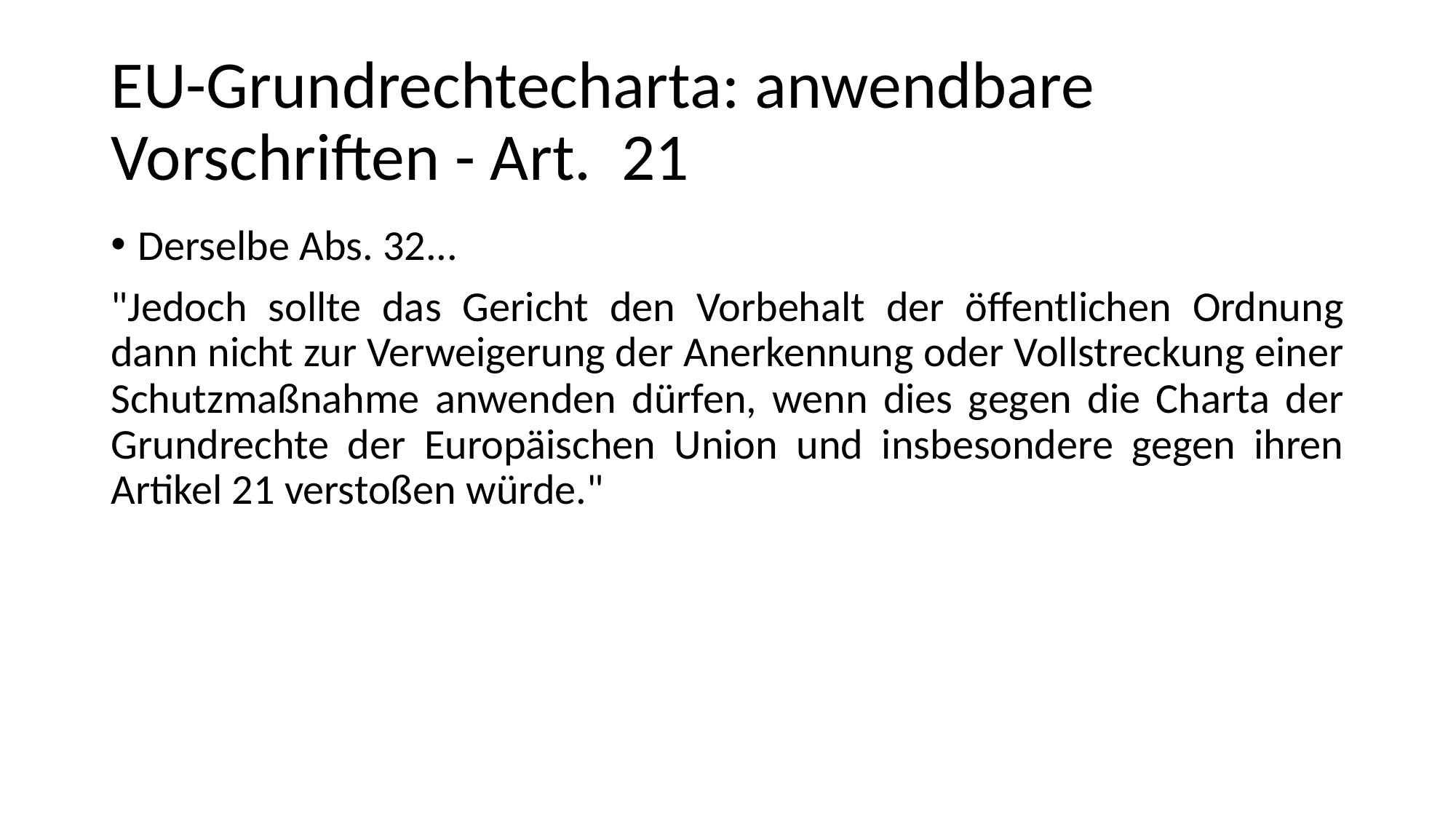

# EU-Grundrechtecharta: anwendbare Vorschriften - Art.  21
Derselbe Abs. 32...
"Jedoch sollte das Gericht den Vorbehalt der öffentlichen Ordnung dann nicht zur Verweigerung der Anerkennung oder Vollstreckung einer Schutzmaßnahme anwenden dürfen, wenn dies gegen die Charta der Grundrechte der Europäischen Union und insbesondere gegen ihren Artikel 21 verstoßen würde."